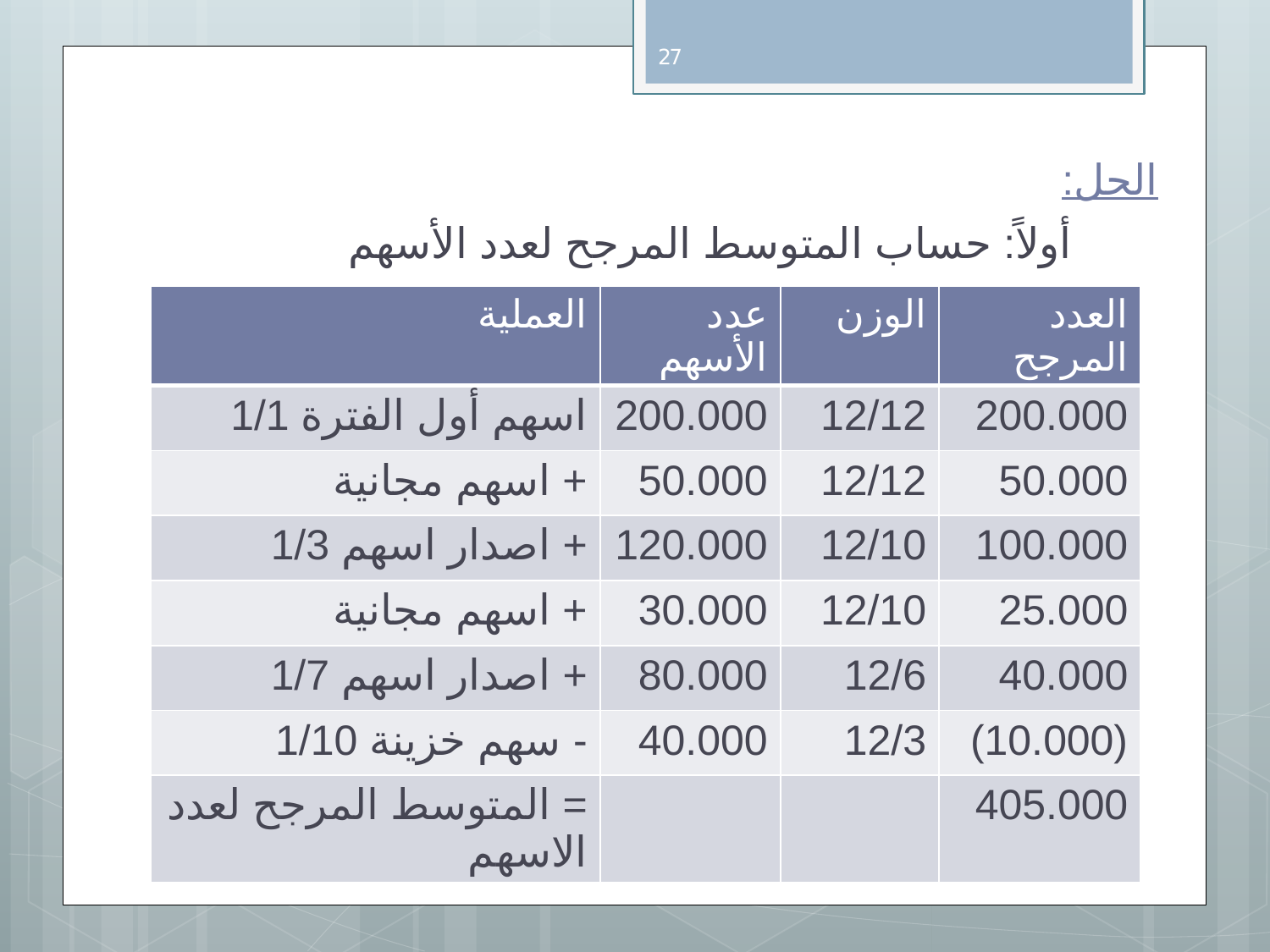

27
# الحل:
أولاً: حساب المتوسط المرجح لعدد الأسهم
| العملية | عدد الأسهم | الوزن | العدد المرجح |
| --- | --- | --- | --- |
| اسهم أول الفترة 1/1 | 200.000 | 12/12 | 200.000 |
| + اسهم مجانية | 50.000 | 12/12 | 50.000 |
| + اصدار اسهم 1/3 | 120.000 | 12/10 | 100.000 |
| + اسهم مجانية | 30.000 | 12/10 | 25.000 |
| + اصدار اسهم 1/7 | 80.000 | 12/6 | 40.000 |
| - سهم خزينة 1/10 | 40.000 | 12/3 | (10.000) |
| = المتوسط المرجح لعدد الاسهم |  |  | 405.000 |